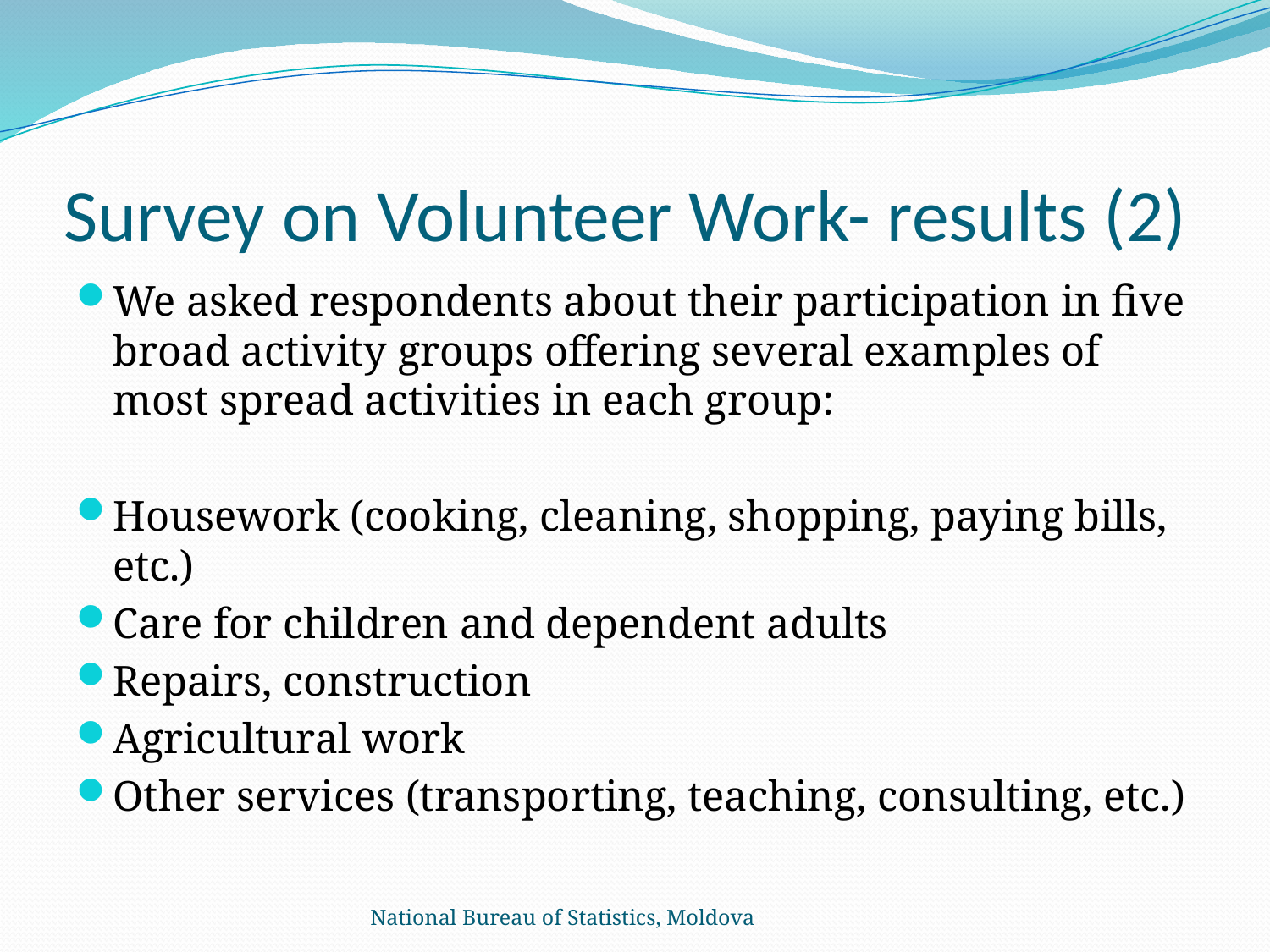

# Survey on Volunteer Work- results (2)
We asked respondents about their participation in five broad activity groups offering several examples of most spread activities in each group:

Housework (cooking, cleaning, shopping, paying bills, etc.)
Care for children and dependent adults
Repairs, construction
Agricultural work
Other services (transporting, teaching, consulting, etc.)
National Bureau of Statistics, Moldova